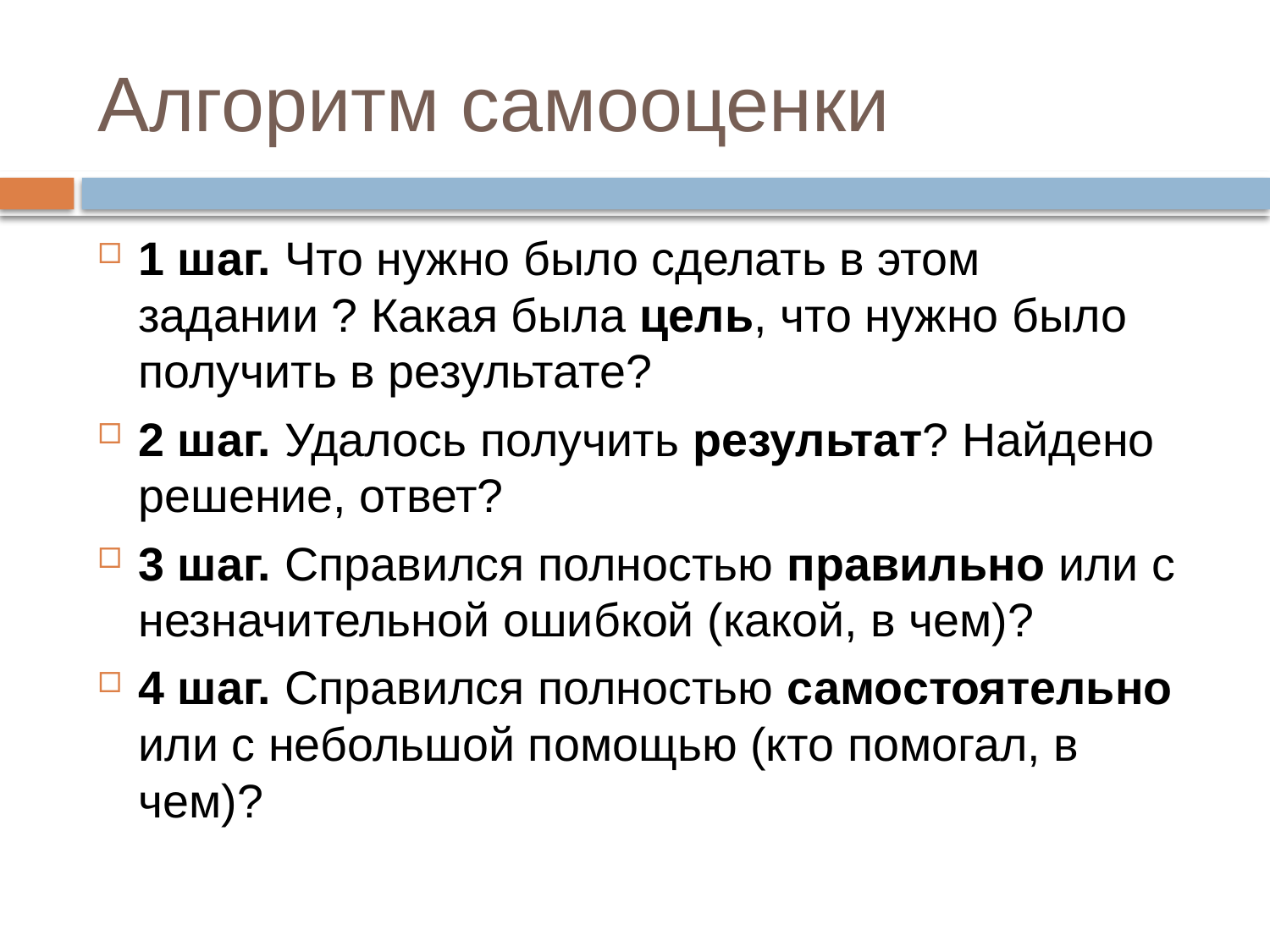

# Алгоритм самооценки
1 шаг. Что нужно было сделать в этом задании ? Какая была цель, что нужно было получить в результате?
2 шаг. Удалось получить результат? Найдено решение, ответ?
3 шаг. Справился полностью правильно или с незначительной ошибкой (какой, в чем)?
4 шаг. Справился полностью самостоятельно или с небольшой помощью (кто помогал, в чем)?